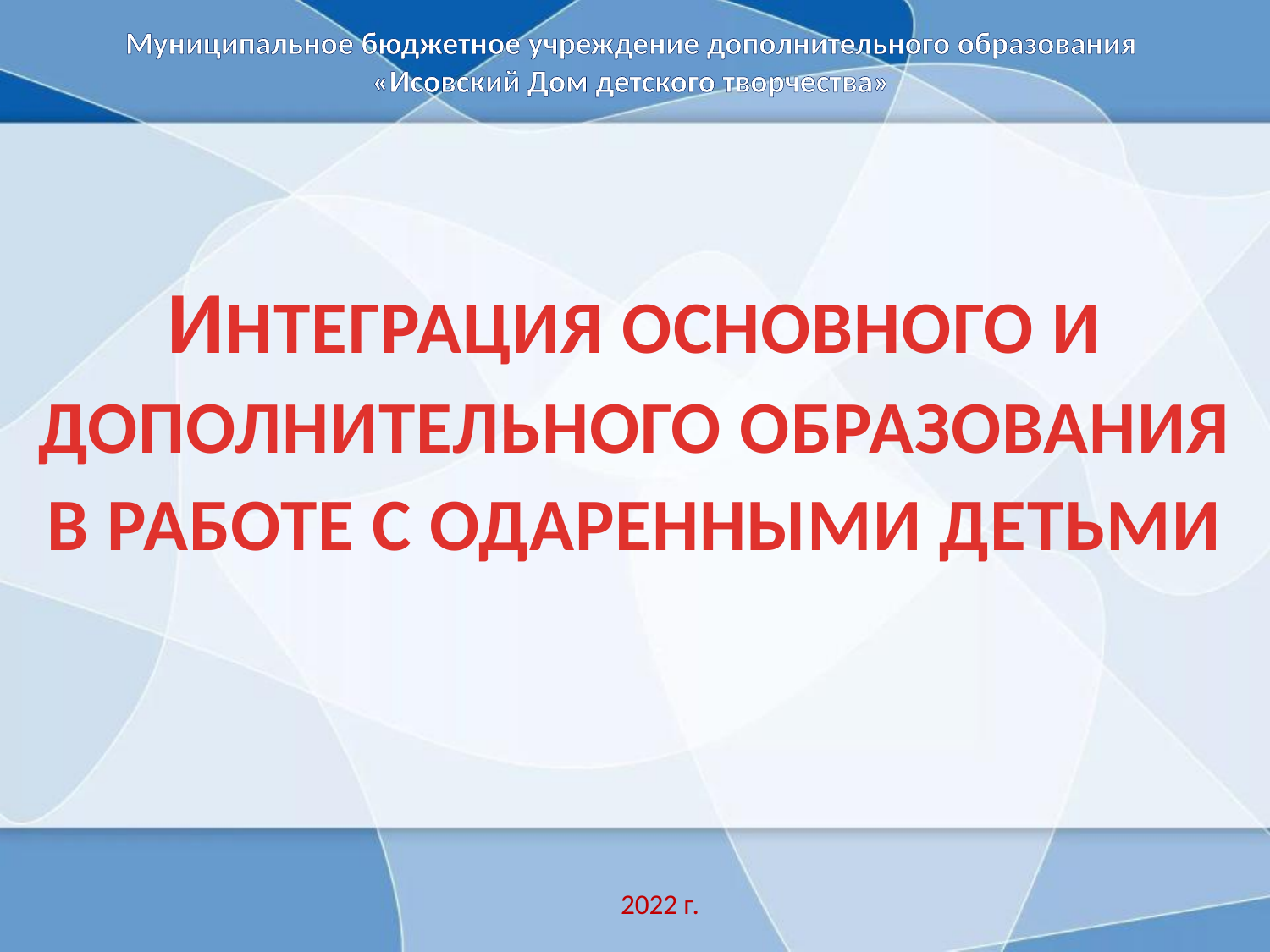

Муниципальное бюджетное учреждение дополнительного образования
«Исовский Дом детского творчества»
# ИНТЕГРАЦИЯ ОСНОВНОГО И ДОПОЛНИТЕЛЬНОГО ОБРАЗОВАНИЯ В РАБОТЕ С ОДАРЕННЫМИ ДЕТЬМИ

2022 г.